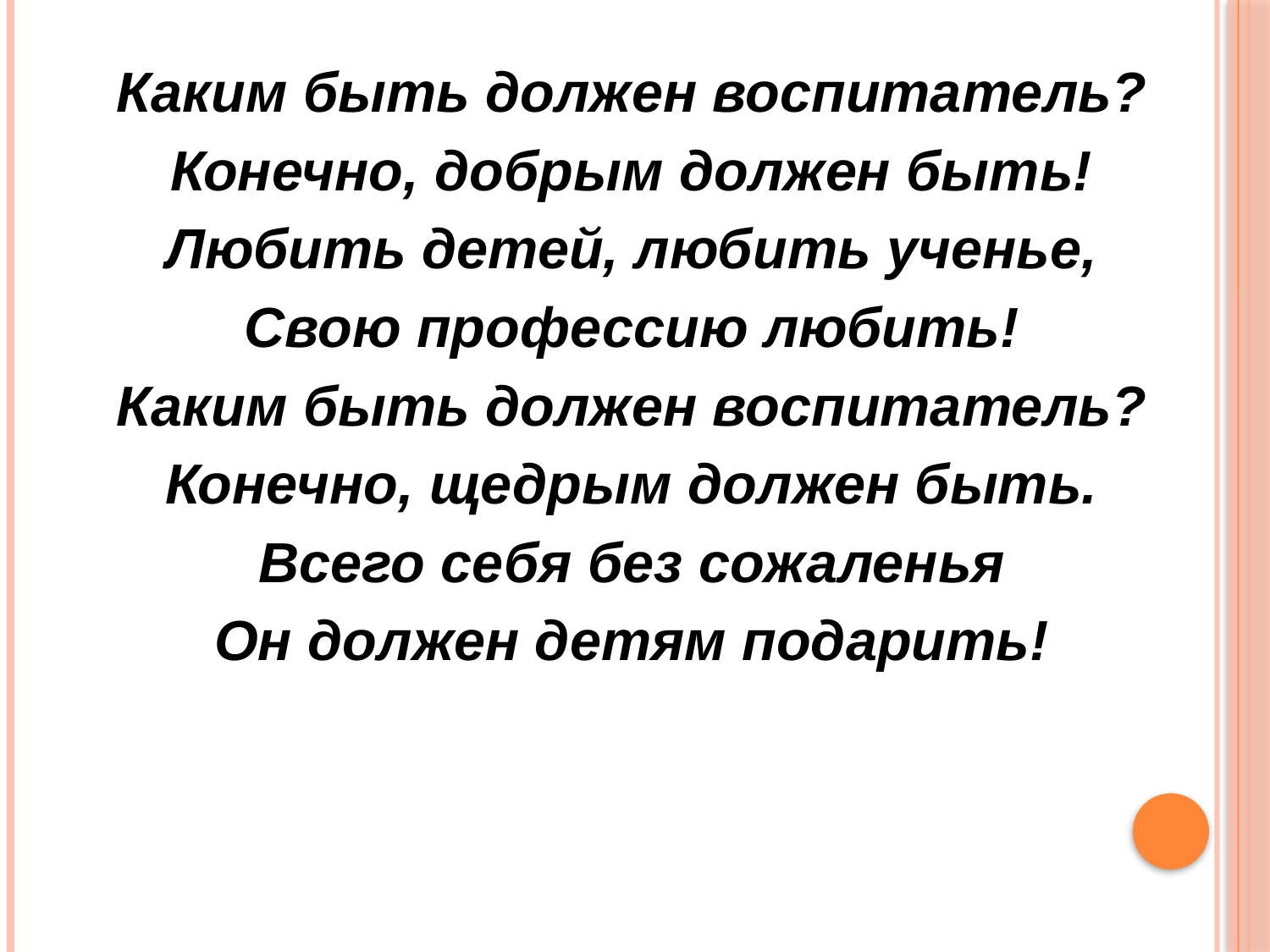

Каким быть должен воспитатель?
Конечно, добрым должен быть!
Любить детей, любить ученье,
Свою профессию любить!
Каким быть должен воспитатель?
Конечно, щедрым должен быть.
Всего себя без сожаленья
Он должен детям подарить!